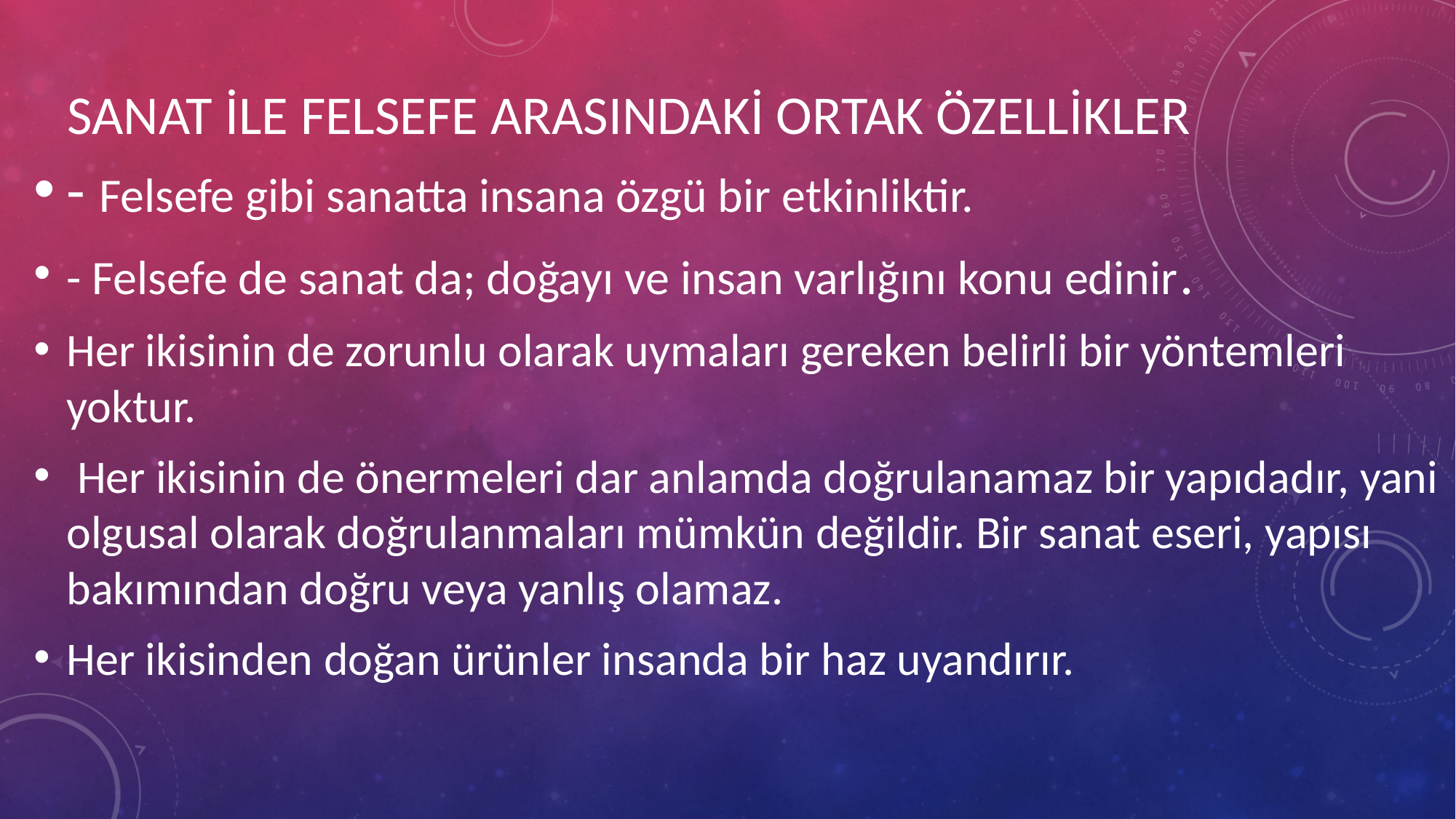

# Sanat ile felsefe arasındaki ortak özellikler
- Felsefe gibi sanatta insana özgü bir etkinliktir.
- Felsefe de sanat da; doğayı ve insan varlığını konu edinir.
Her ikisinin de zorunlu olarak uymaları gereken belirli bir yöntemleri yoktur.
 Her ikisinin de önermeleri dar anlamda doğrulanamaz bir yapıdadır, yani olgusal olarak doğrulanmaları mümkün değildir. Bir sanat eseri, yapısı bakımından doğru veya yanlış olamaz.
Her ikisinden doğan ürünler insanda bir haz uyandırır.